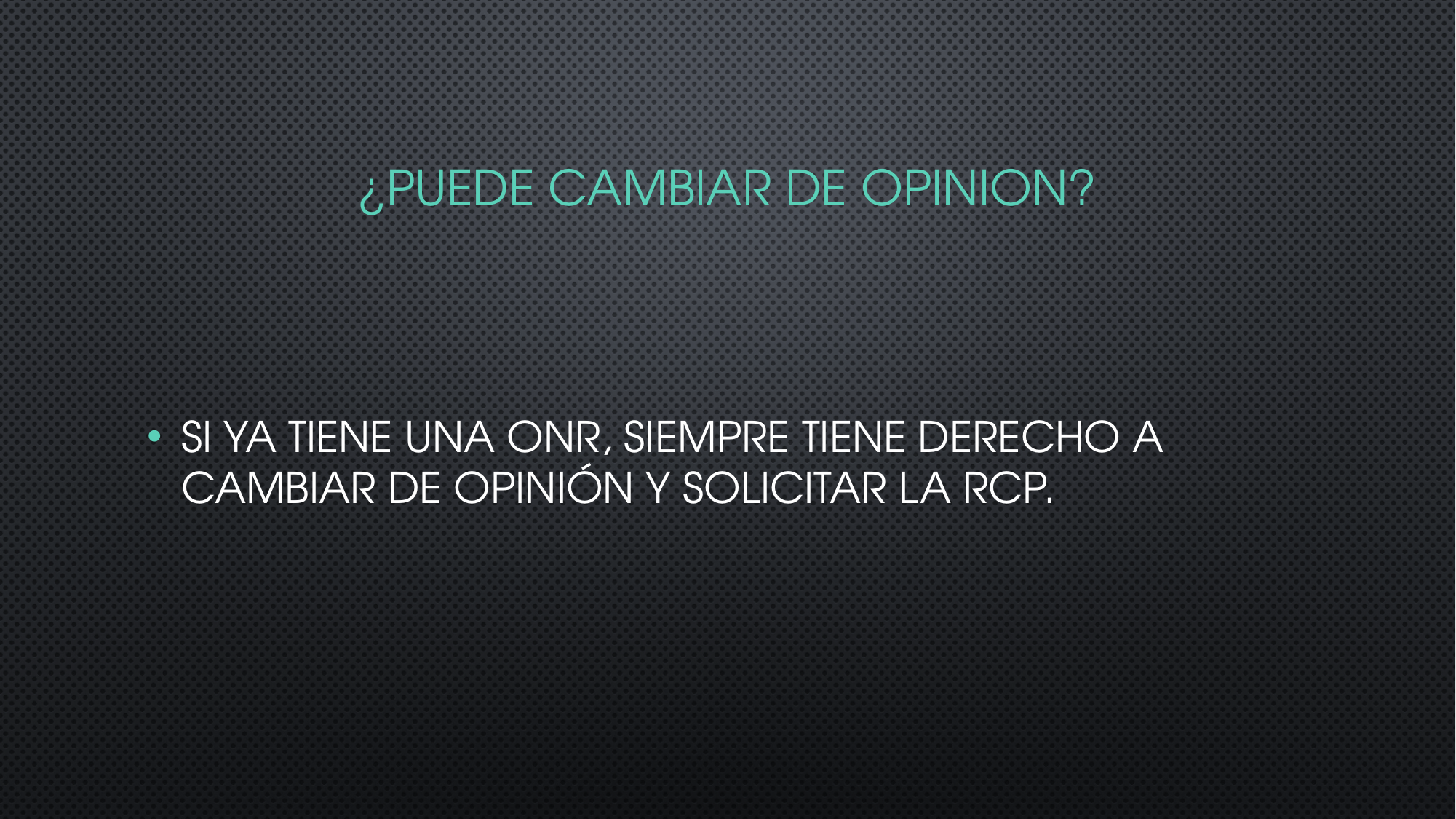

# ¿PUEDE CAMBIAR DE OPINION?
Si ya tiene una ONR, siempre tiene derecho a cambiar de opinión y solicitar la RCP.